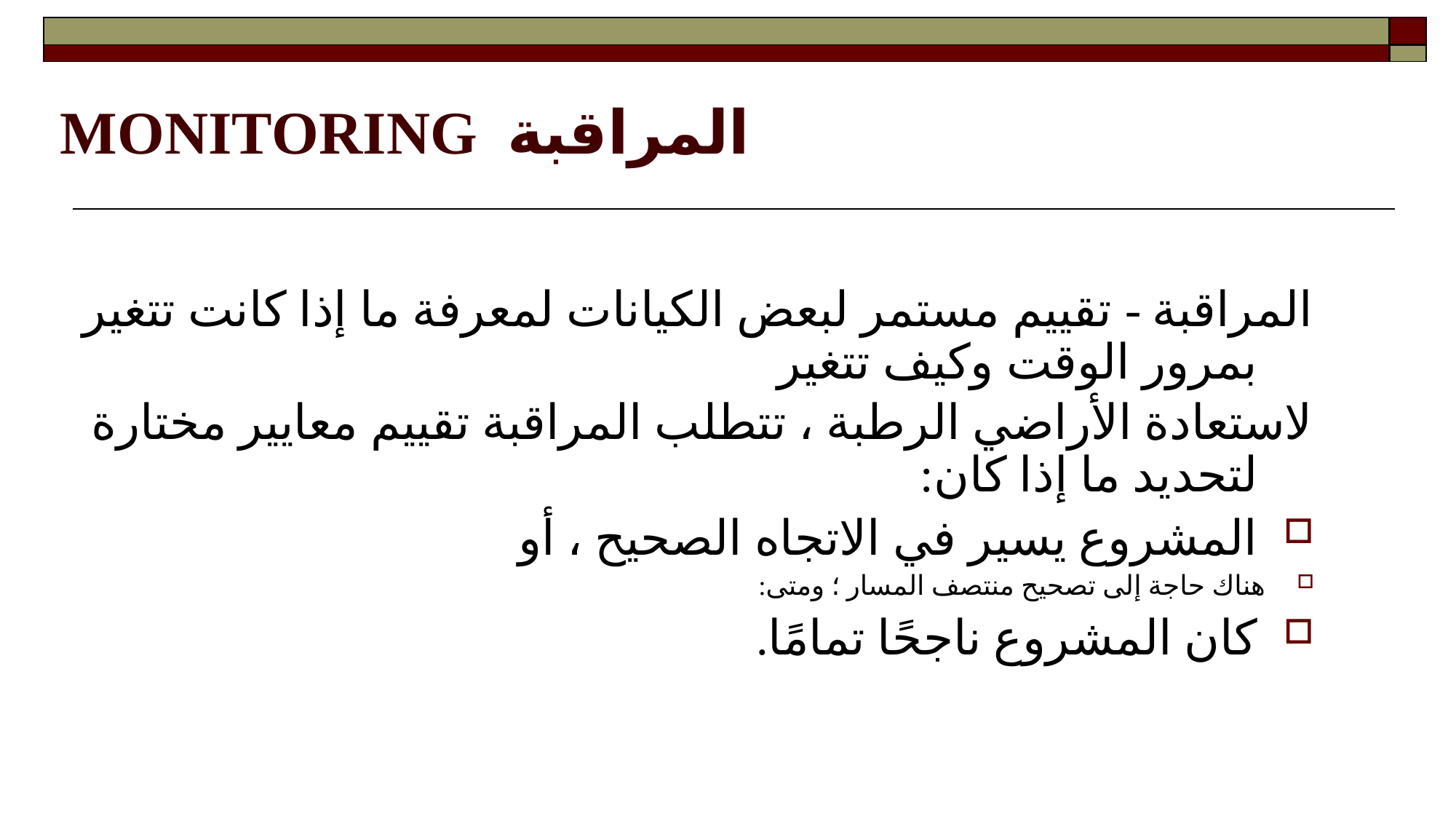

|  |  |
| --- | --- |
|  |  |
# MONITORING  المراقبة

المراقبة - تقييم مستمر لبعض الكيانات لمعرفة ما إذا كانت تتغير بمرور الوقت وكيف تتغير
لاستعادة الأراضي الرطبة ، تتطلب المراقبة تقييم معايير مختارة لتحديد ما إذا كان:
المشروع يسير في الاتجاه الصحيح ، أو
هناك حاجة إلى تصحيح منتصف المسار ؛ ومتى:
كان المشروع ناجحًا تمامًا.